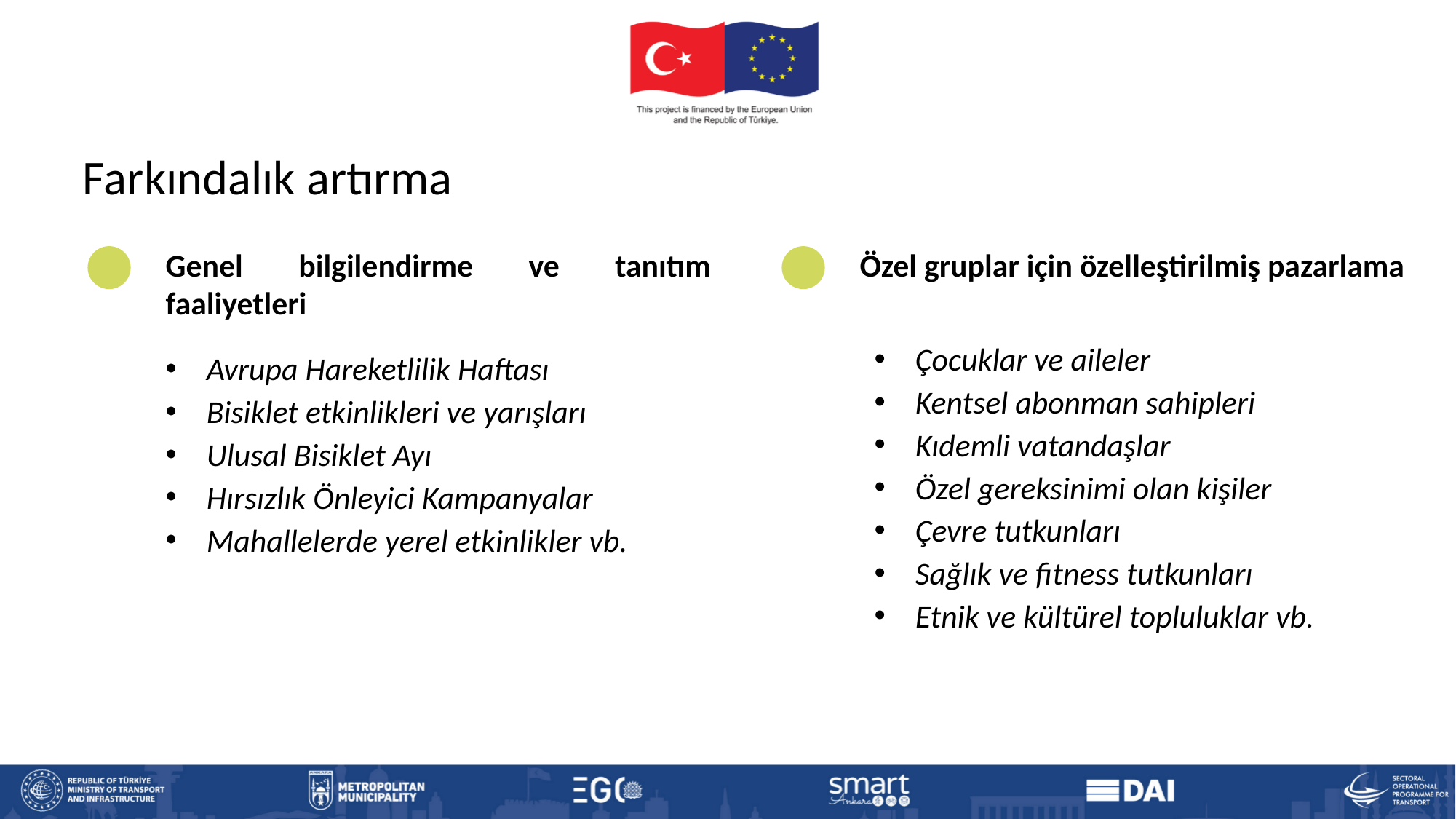

Farkındalık artırma

Genel bilgilendirme ve tanıtım faaliyetleri

Özel gruplar için özelleştirilmiş pazarlama

Çocuklar ve aileler
Kentsel abonman sahipleri
Kıdemli vatandaşlar
Özel gereksinimi olan kişiler
Çevre tutkunları
Sağlık ve fitness tutkunları
Etnik ve kültürel topluluklar vb.
Avrupa Hareketlilik Haftası
Bisiklet etkinlikleri ve yarışları
Ulusal Bisiklet Ayı
Hırsızlık Önleyici Kampanyalar
Mahallelerde yerel etkinlikler vb.